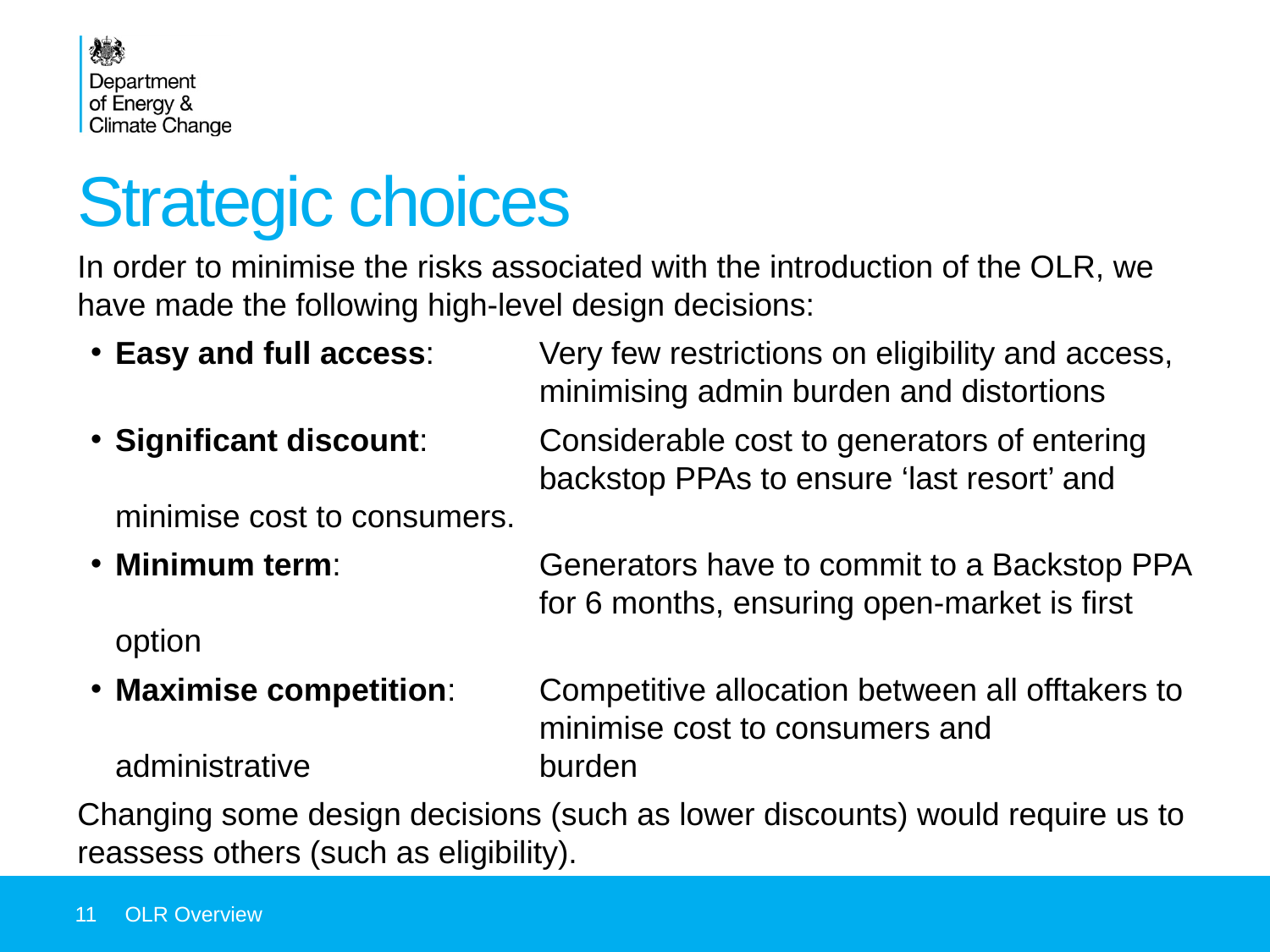

# Strategic choices
In order to minimise the risks associated with the introduction of the OLR, we have made the following high-level design decisions:
Easy and full access: 	Very few restrictions on eligibility and access, 	minimising admin burden and distortions
Significant discount: 	Considerable cost to generators of entering 	backstop PPAs to ensure ‘last resort’ and 	minimise cost to consumers.
Minimum term: 	Generators have to commit to a Backstop PPA 	for 6 months, ensuring open-market is first option
Maximise competition:	Competitive allocation between all offtakers to 	minimise cost to consumers and administrative 	burden
Changing some design decisions (such as lower discounts) would require us to reassess others (such as eligibility).
11
OLR Overview